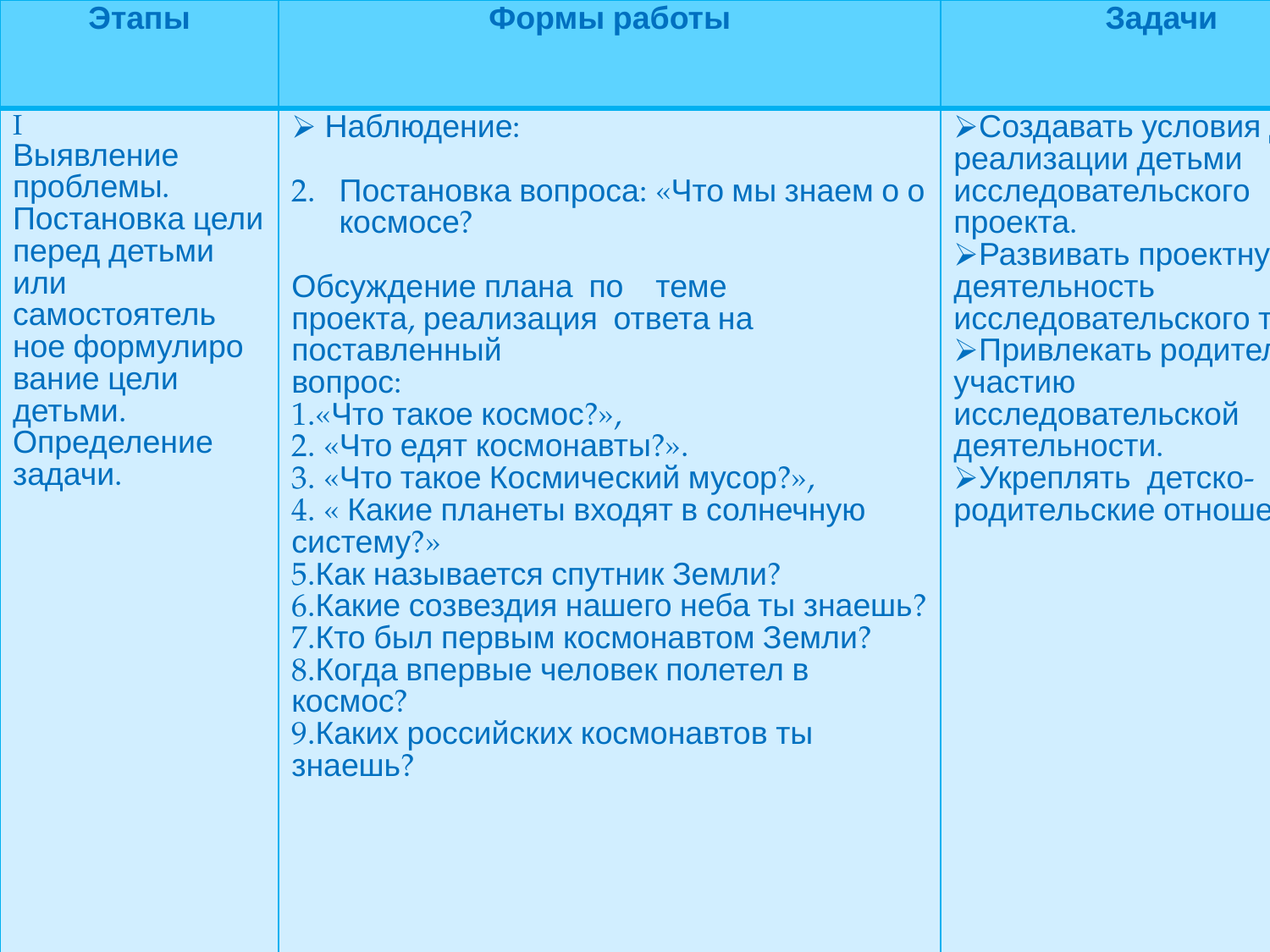

| Этапы | Формы работы | Задачи |
| --- | --- | --- |
| I Выявление проблемы. Постановка цели перед детьми или самостоятель ное формулиро вание цели детьми. Определение задачи. | Наблюдение: Постановка вопроса: «Что мы знаем о о космосе? Обсуждение плана по теме проекта, реализация ответа на поставленный вопрос: 1.«Что такое космос?»,   2. «Что едят космонавты?». 3. «Что такое Космический мусор?», 4. « Какие планеты входят в солнечную систему?» 5.Как называется спутник Земли? 6.Какие созвездия нашего неба ты знаешь? 7.Кто был первым космонавтом Земли? 8.Когда впервые человек полетел в космос? 9.Каких российских космонавтов ты знаешь? | Создавать условия для реализации детьми исследовательского проекта. Развивать проектную деятельность исследовательского типа. Привлекать родителей к участию исследовательской деятельности. Укреплять детско-родительские отношения |